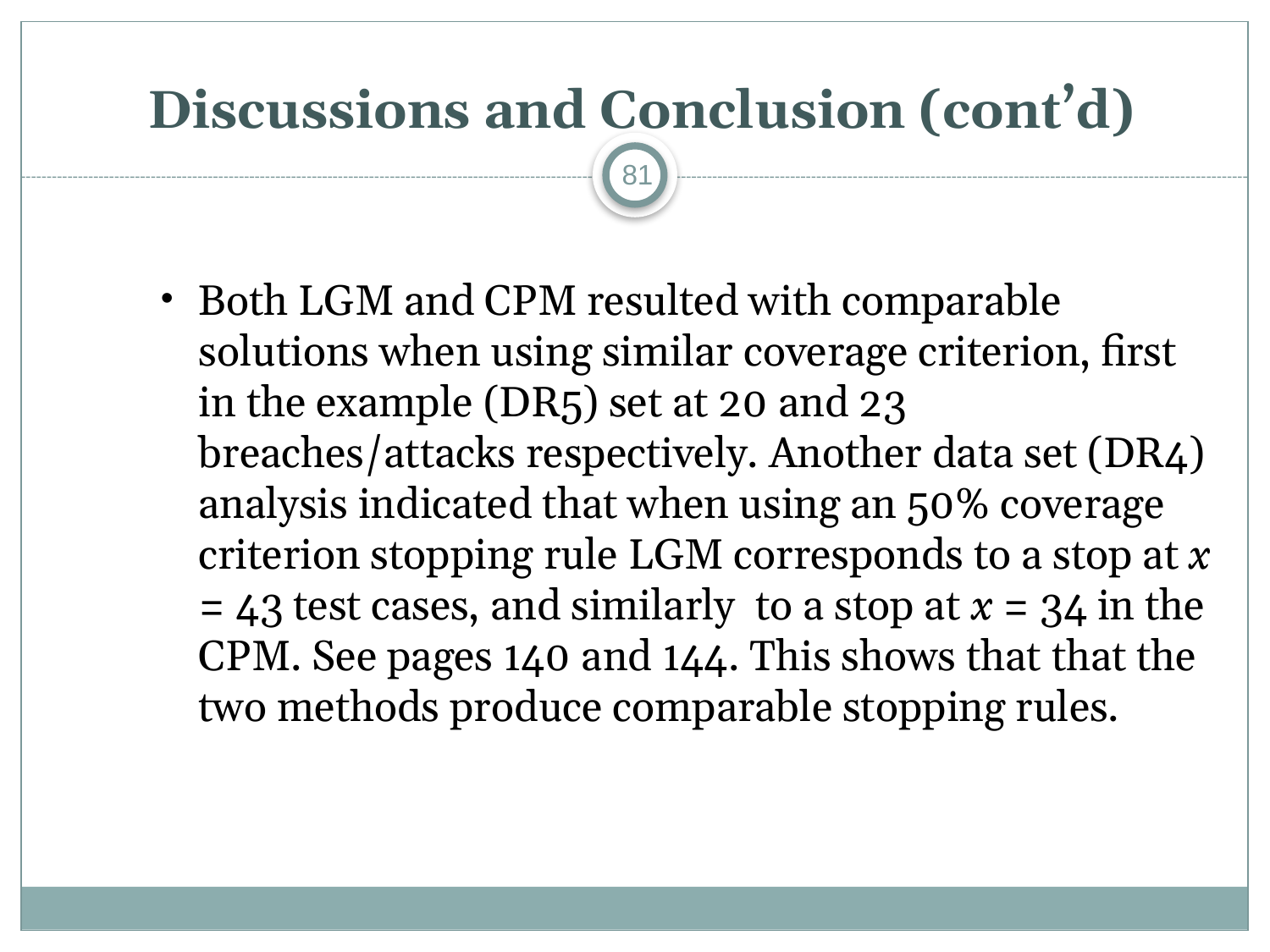

# Discussions and Conclusion (cont’d)
81
Both LGM and CPM resulted with comparable solutions when using similar coverage criterion, first in the example (DR5) set at 20 and 23 breaches/attacks respectively. Another data set (DR4) analysis indicated that when using an 50% coverage criterion stopping rule LGM corresponds to a stop at x = 43 test cases, and similarly  to a stop at x = 34 in the CPM. See pages 140 and 144. This shows that that the two methods produce comparable stopping rules.